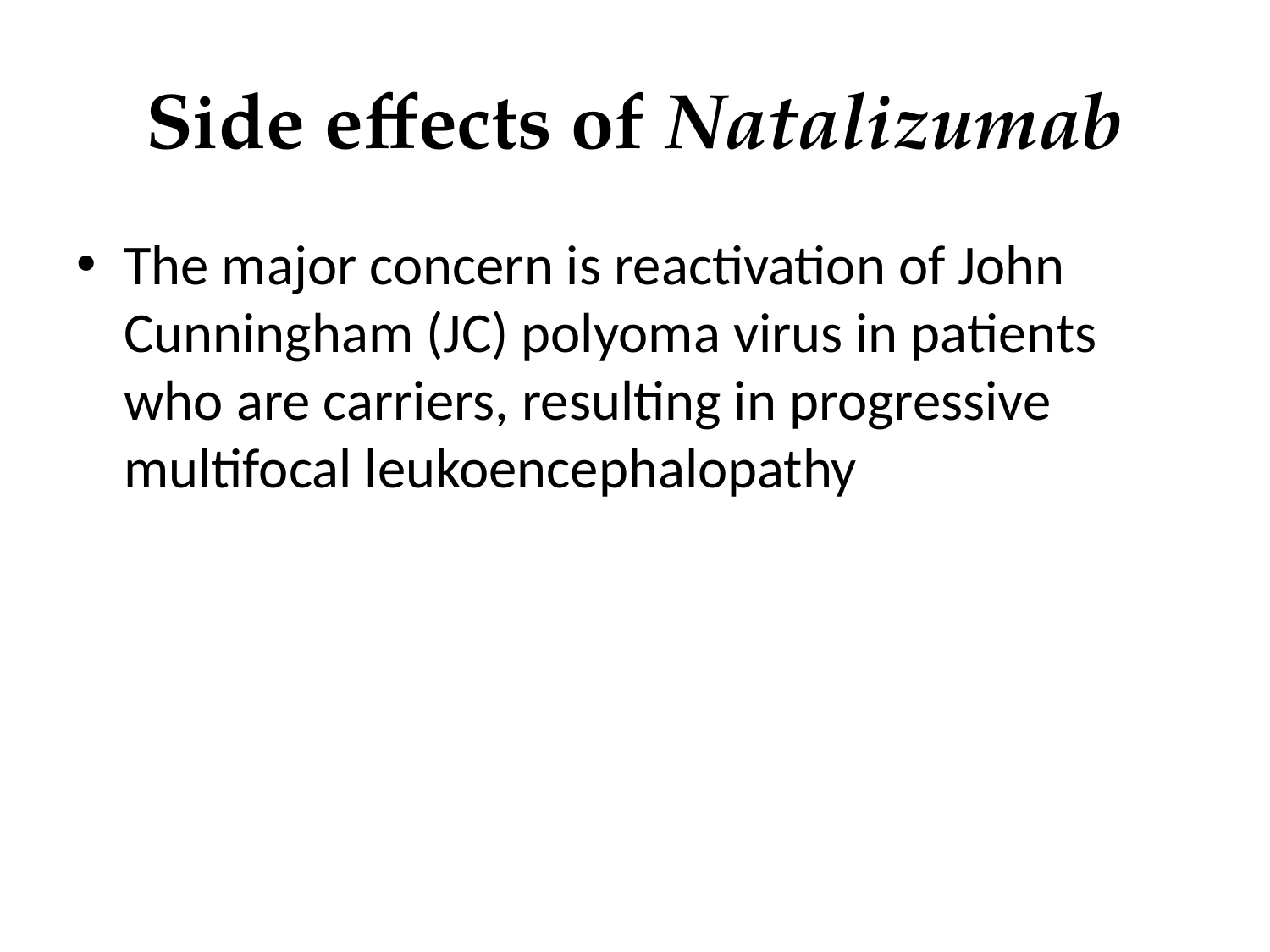

# Side effects of Natalizumab
The major concern is reactivation of John Cunningham (JC) polyoma virus in patients who are carriers, resulting in progressive multifocal leukoencephalopathy